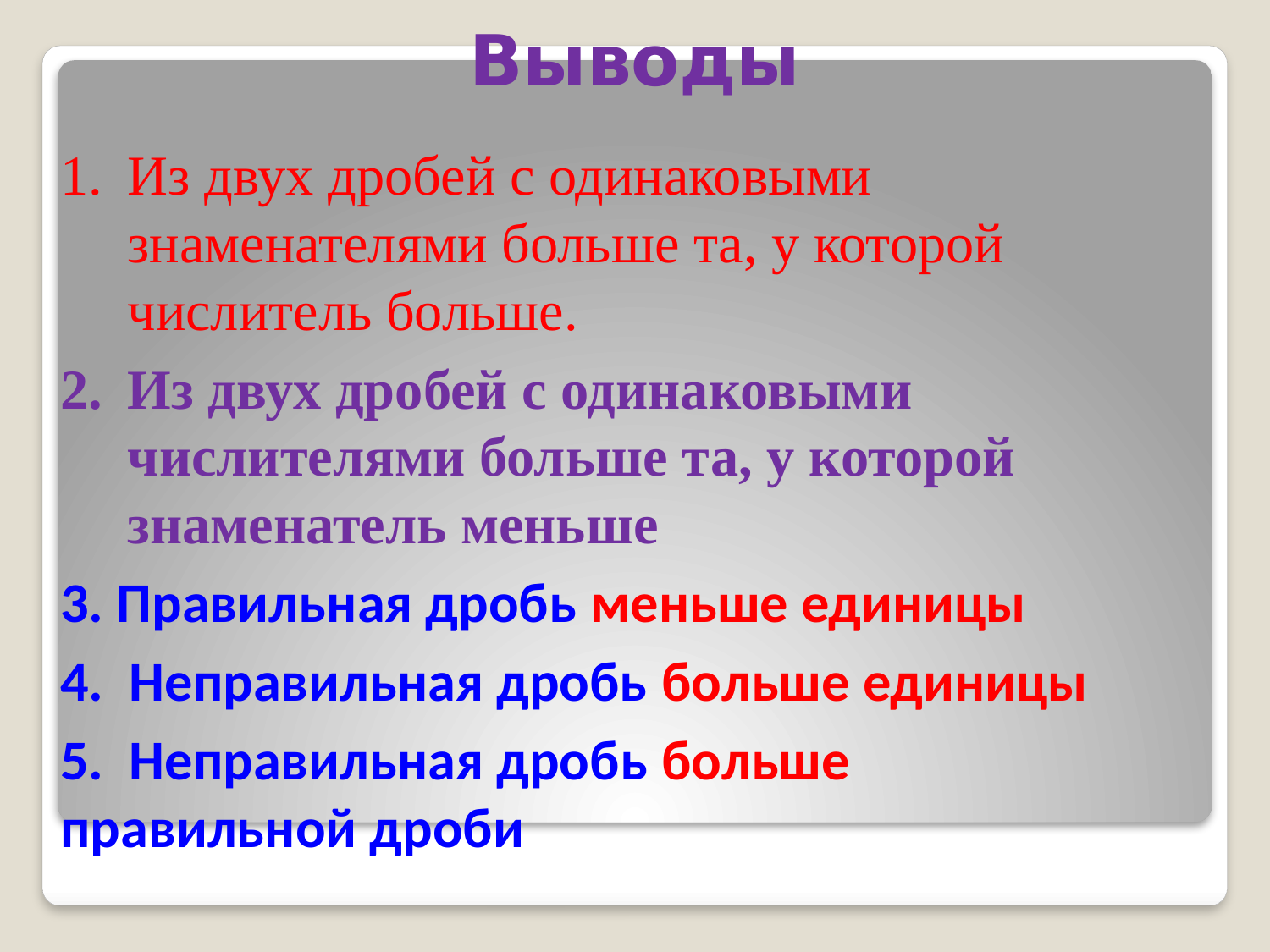

# Выводы
Из двух дробей с одинаковыми знаменателями больше та, у которой числитель больше.
Из двух дробей с одинаковыми числителями больше та, у которой знаменатель меньше
3. Правильная дробь меньше единицы
4.  Неправильная дробь больше единицы
5.  Неправильная дробь больше        правильной дроби